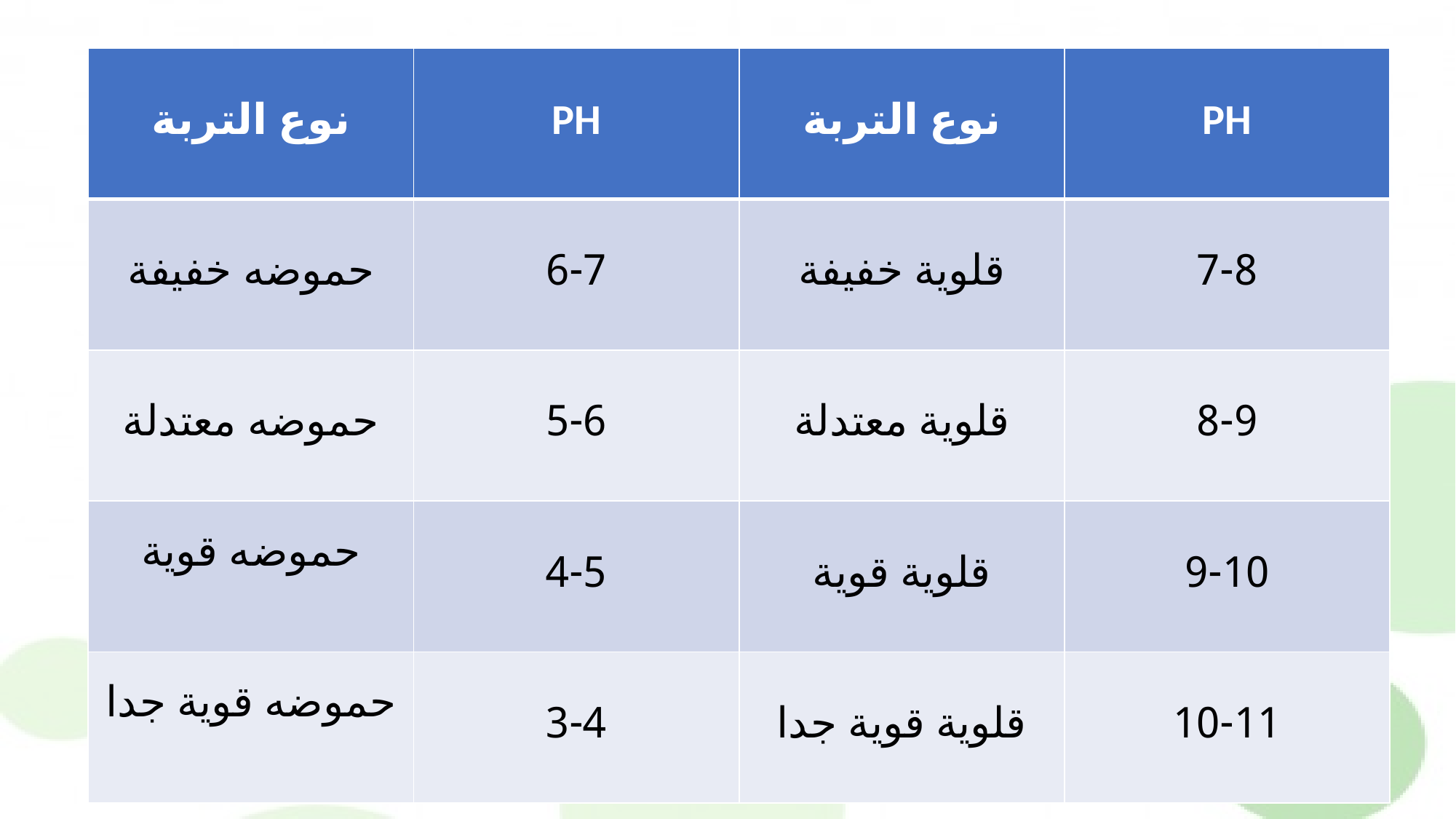

| نوع التربة | PH | نوع التربة | PH |
| --- | --- | --- | --- |
| حموضه خفيفة | 6-7 | قلوية خفيفة | 7-8 |
| حموضه معتدلة | 5-6 | قلوية معتدلة | 8-9 |
| حموضه قوية | 4-5 | قلوية قوية | 9-10 |
| حموضه قوية جدا | 3-4 | قلوية قوية جدا | 10-11 |